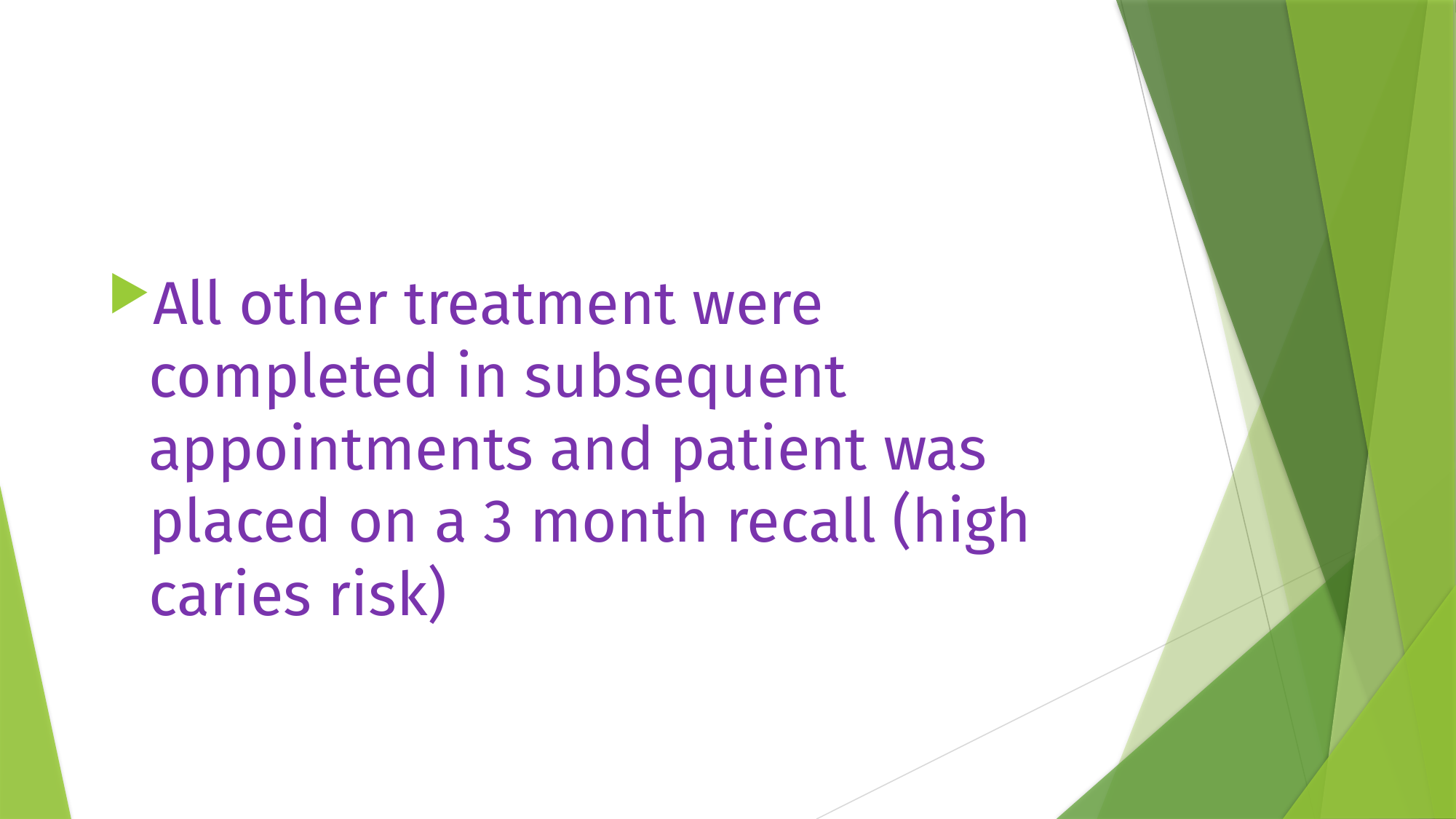

All other treatment were completed in subsequent appointments and patient was placed on a 3 month recall (high caries risk)